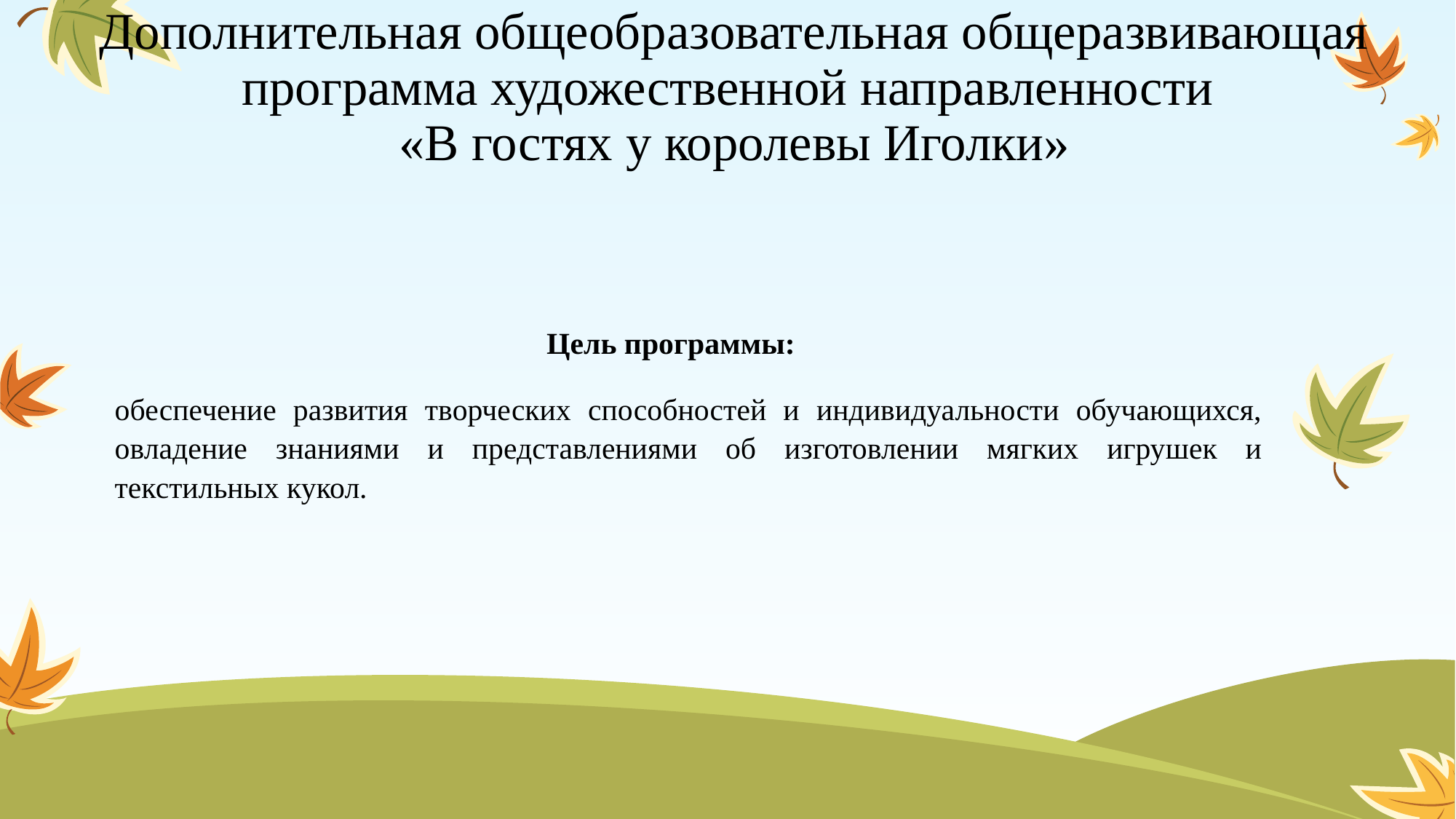

# Дополнительная общеобразовательная общеразвивающая программа художественной направленности «В гостях у королевы Иголки»
Цель программы:
обеспечение развития творческих способностей и индивидуальности обучающихся, овладение знаниями и представлениями об изготовлении мягких игрушек и текстильных кукол.